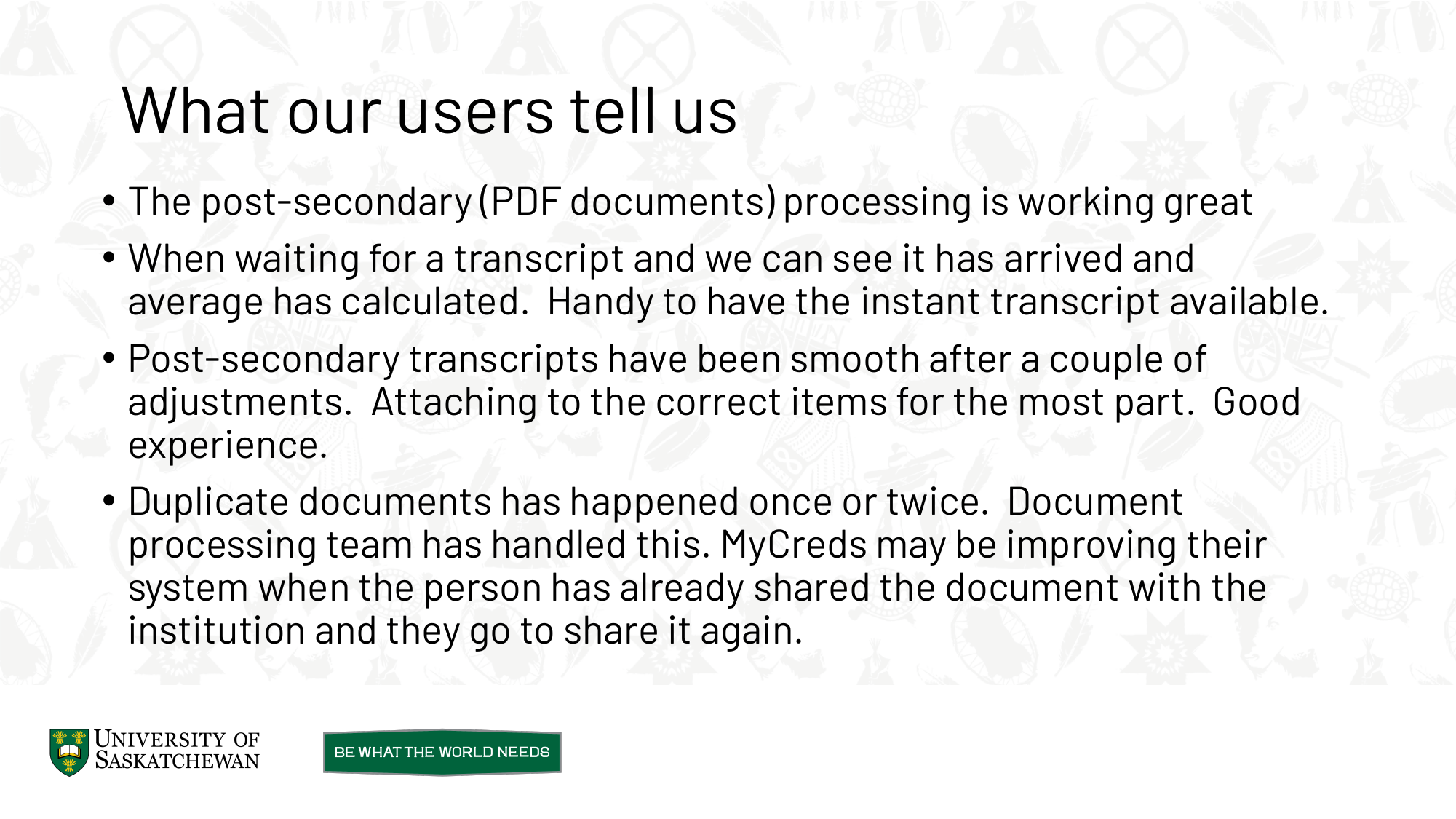

What our users tell us
The post-secondary (PDF documents) processing is working great
When waiting for a transcript and we can see it has arrived and average has calculated.  Handy to have the instant transcript available.
Post-secondary transcripts have been smooth after a couple of adjustments.  Attaching to the correct items for the most part.  Good experience.
Duplicate documents has happened once or twice.  Document processing team has handled this. MyCreds may be improving their system when the person has already shared the document with the institution and they go to share it again.